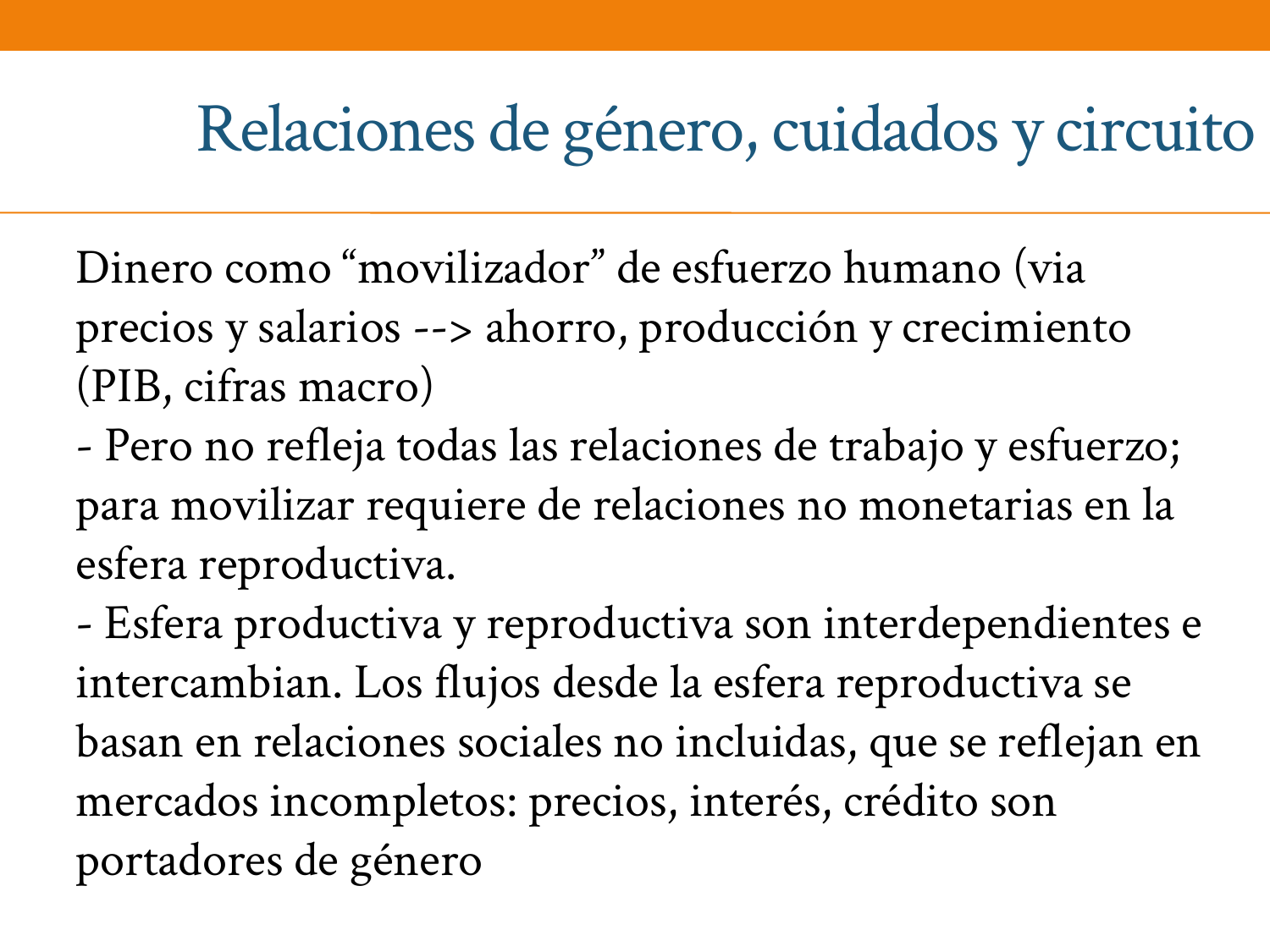

# Relaciones de género, cuidados y circuito
Dinero como “movilizador” de esfuerzo humano (via precios y salarios --> ahorro, producción y crecimiento (PIB, cifras macro)
- Pero no refleja todas las relaciones de trabajo y esfuerzo; para movilizar requiere de relaciones no monetarias en la esfera reproductiva.
- Esfera productiva y reproductiva son interdependientes e intercambian. Los flujos desde la esfera reproductiva se basan en relaciones sociales no incluidas, que se reflejan en mercados incompletos: precios, interés, crédito son portadores de género